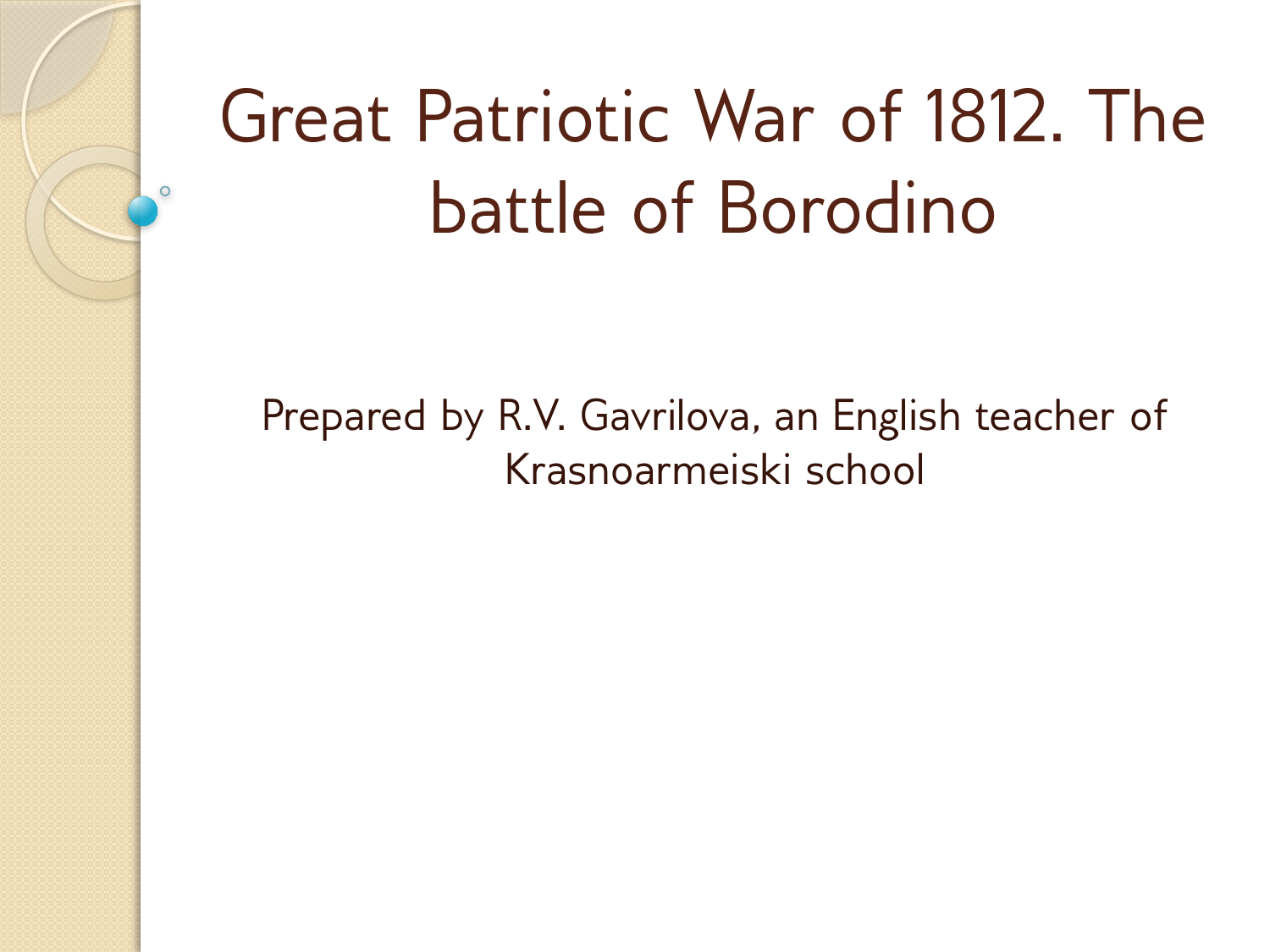

# Great Patriotic War of 1812. The battle of Borodino

Prepared by R.V. Gavrilova, an English teacher of Krasnoarmeiski school